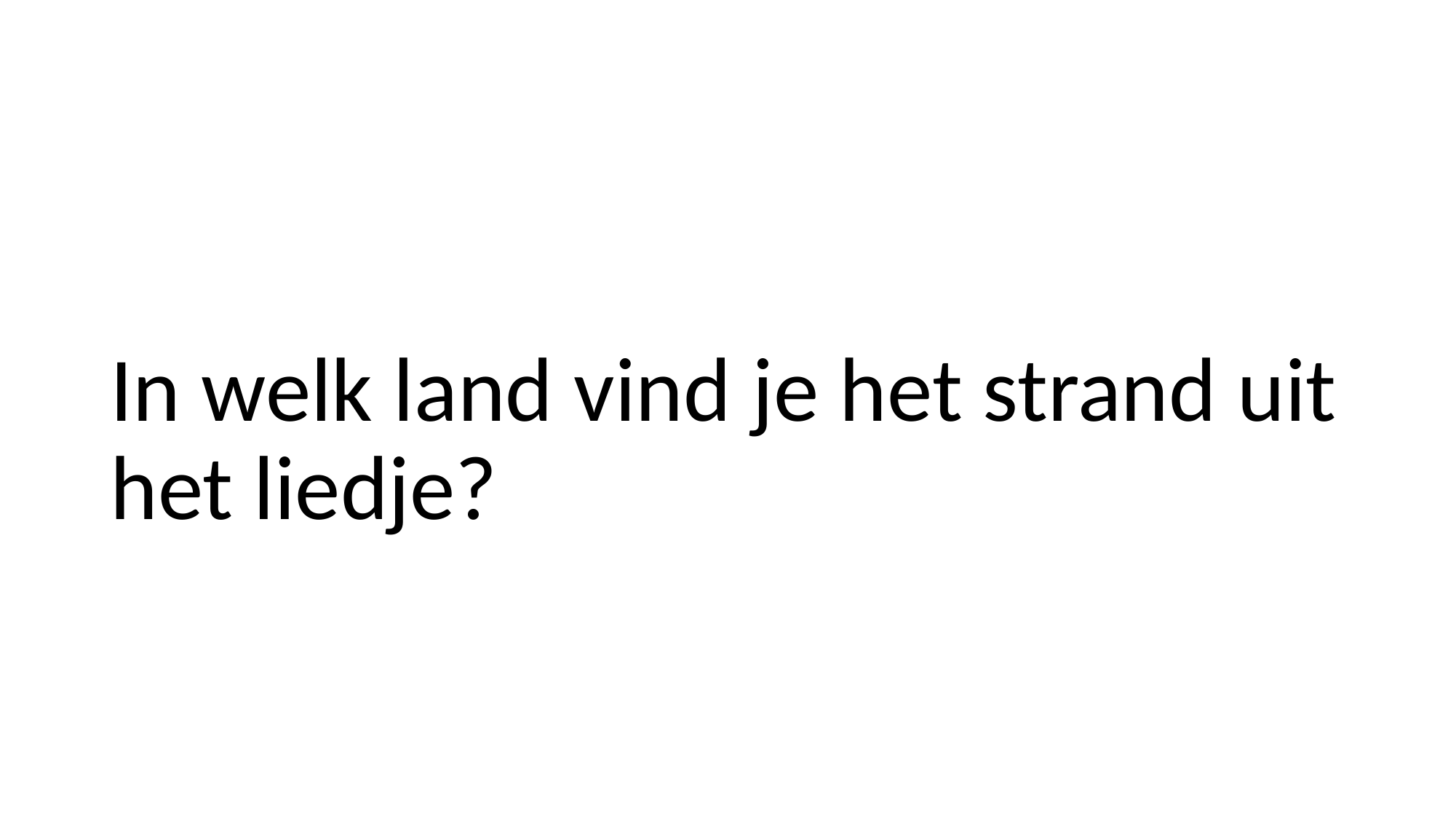

# In welk land vind je het strand uit het liedje?